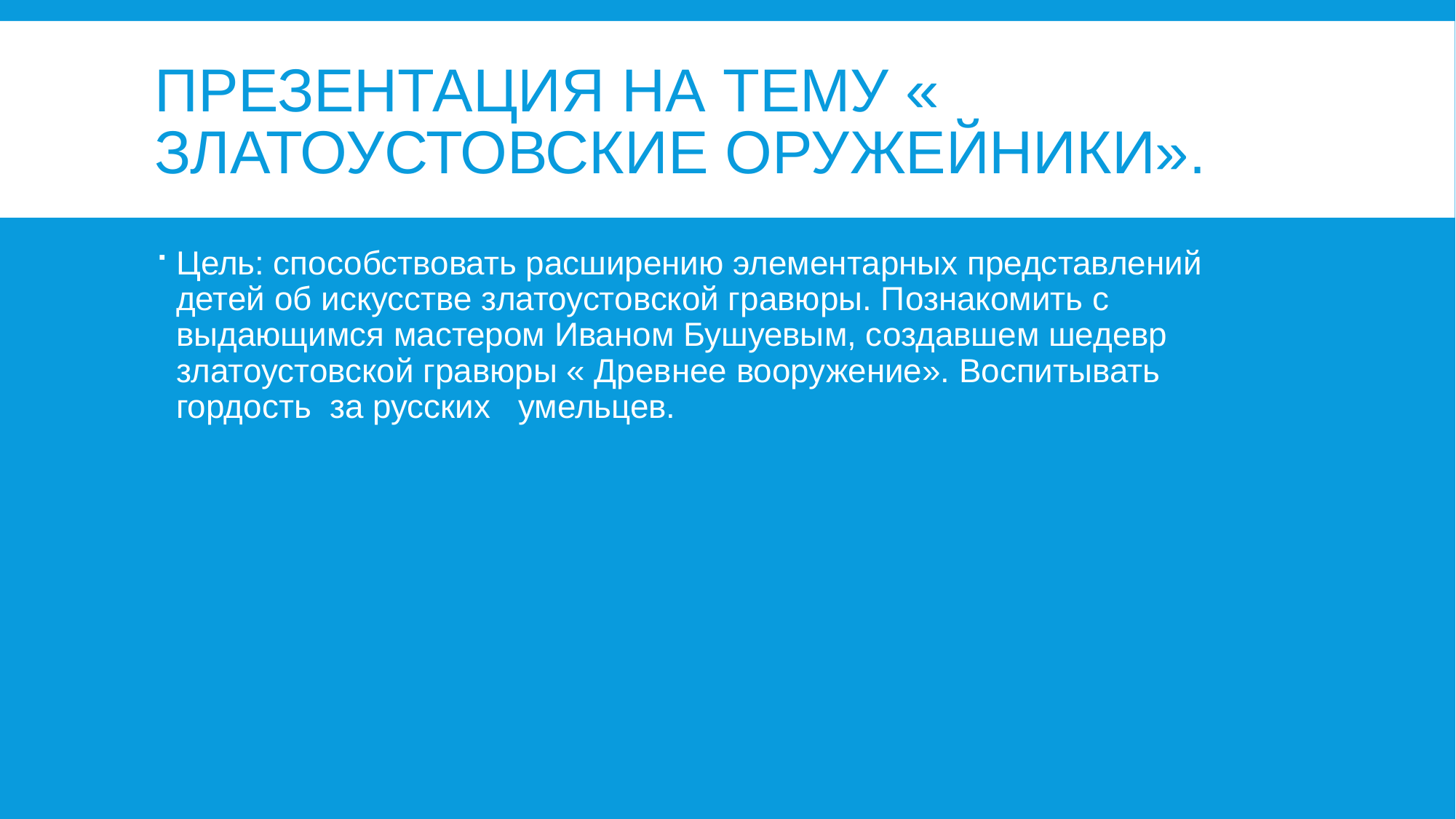

# Презентация на тему « Златоустовские оружейники».
Цель: способствовать расширению элементарных представлений детей об искусстве златоустовской гравюры. Познакомить с выдающимся мастером Иваном Бушуевым, создавшем шедевр   златоустовской гравюры « Древнее вооружение». Воспитывать гордость  за русских   умельцев.